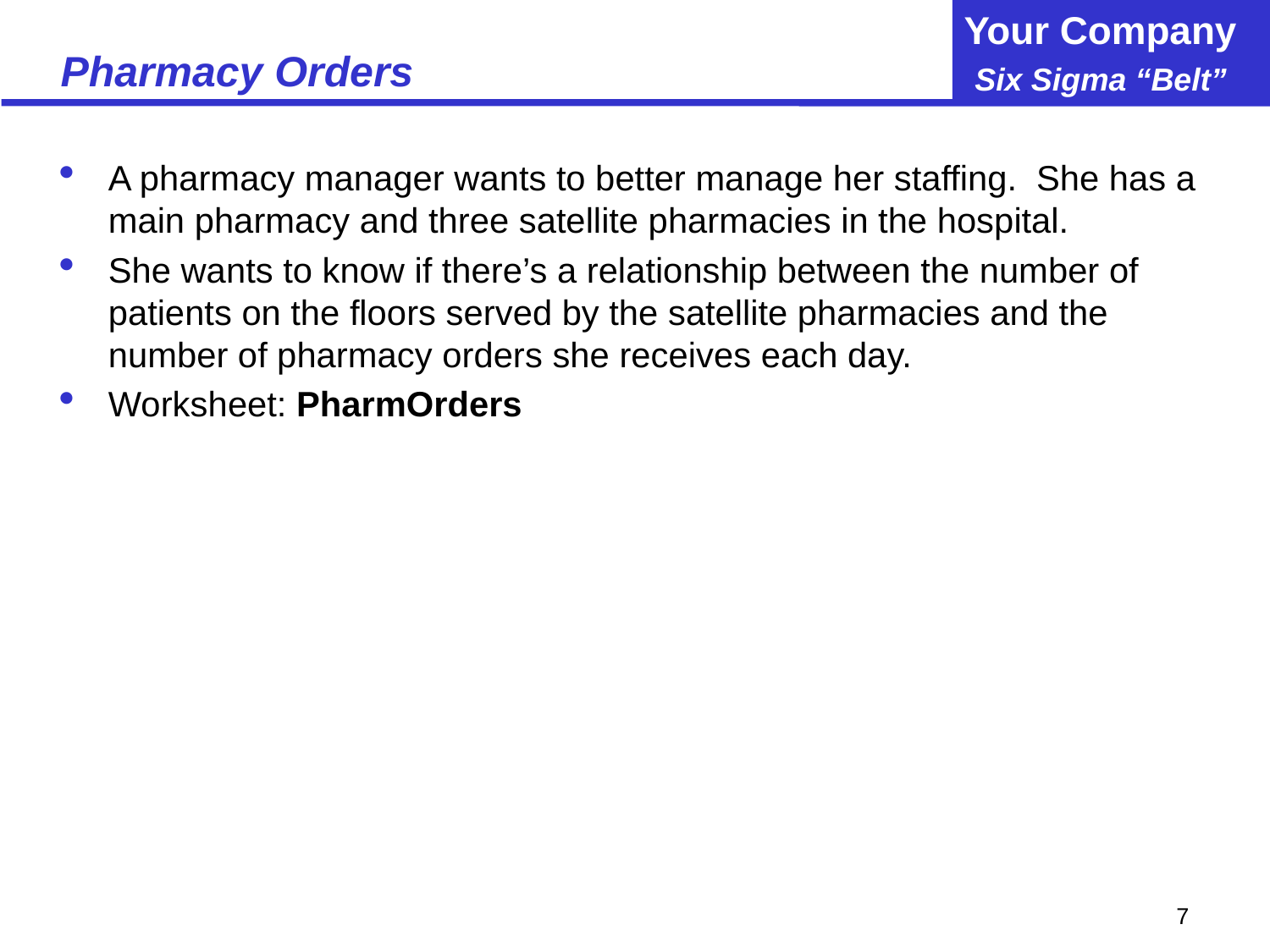

# Pharmacy Orders
A pharmacy manager wants to better manage her staffing.  She has a main pharmacy and three satellite pharmacies in the hospital.
She wants to know if there’s a relationship between the number of patients on the floors served by the satellite pharmacies and the number of pharmacy orders she receives each day.
Worksheet: PharmOrders